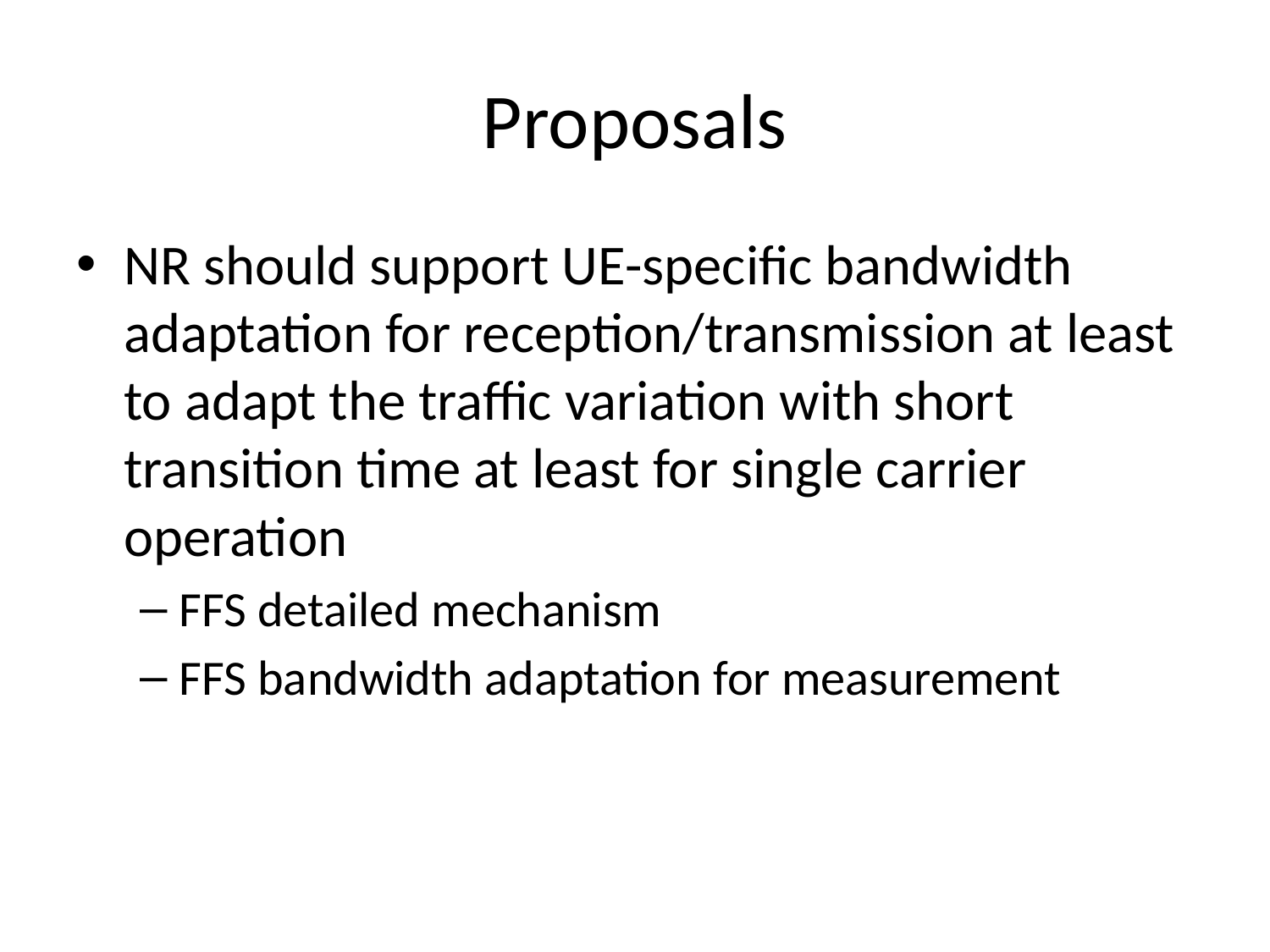

# Proposals
NR should support UE-specific bandwidth adaptation for reception/transmission at least to adapt the traffic variation with short transition time at least for single carrier operation
FFS detailed mechanism
FFS bandwidth adaptation for measurement